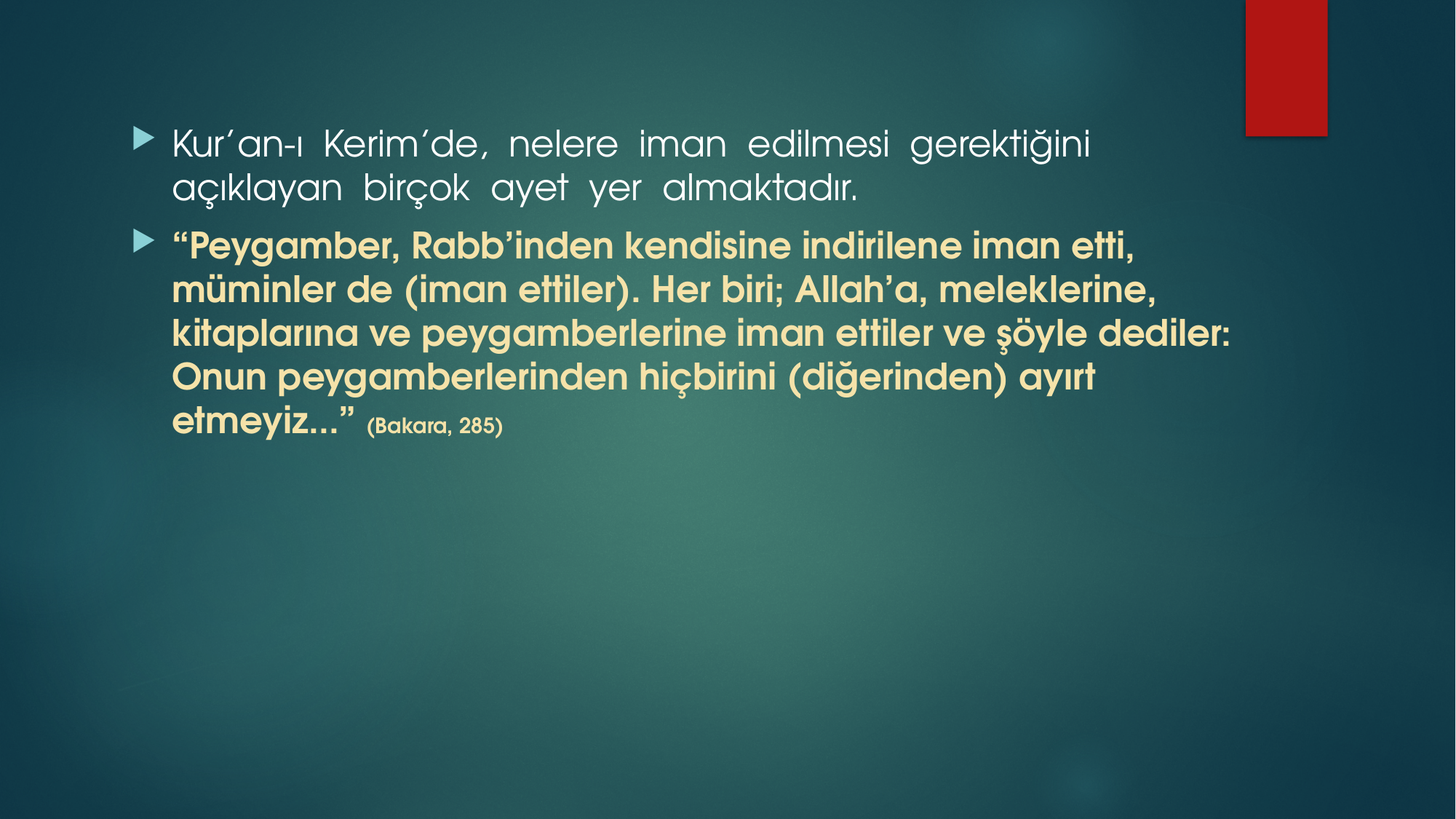

Kur’an-ı  Kerim’de,  nelere  iman  edilmesi  gerektiğini  açıklayan  birçok  ayet  yer  almaktadır.
“Peygamber, Rabb’inden kendisine indirilene iman etti, müminler de (iman ettiler). Her biri; Allah’a, meleklerine, kitaplarına ve peygamberlerine iman ettiler ve şöyle dediler: Onun peygamberlerinden hiçbirini (diğerinden) ayırt etmeyiz...” (Bakara, 285)